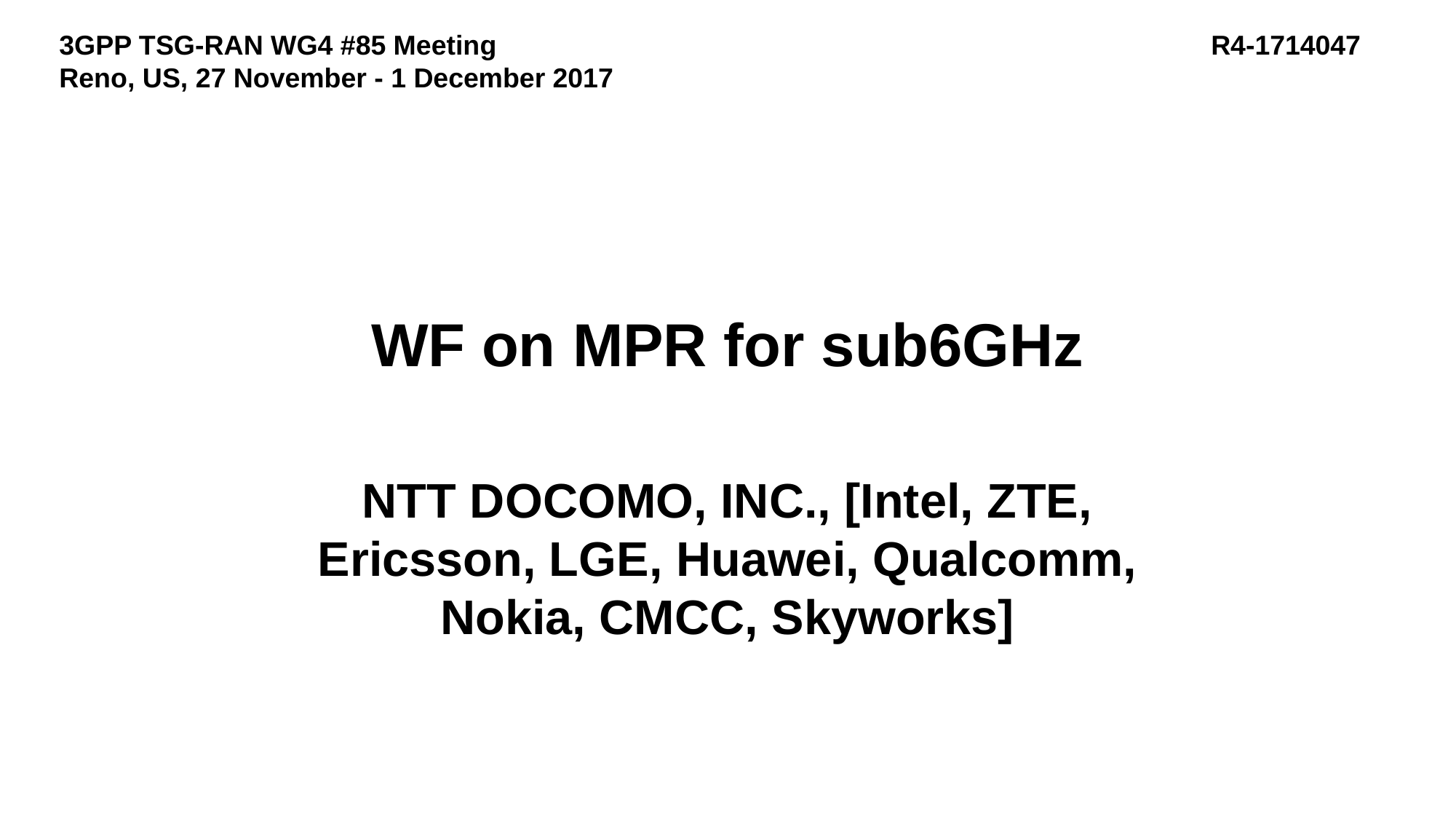

R4-1714047
3GPP TSG-RAN WG4 #85 Meeting
Reno, US, 27 November - 1 December 2017
# WF on MPR for sub6GHz
NTT DOCOMO, INC., [Intel, ZTE, Ericsson, LGE, Huawei, Qualcomm, Nokia, CMCC, Skyworks]